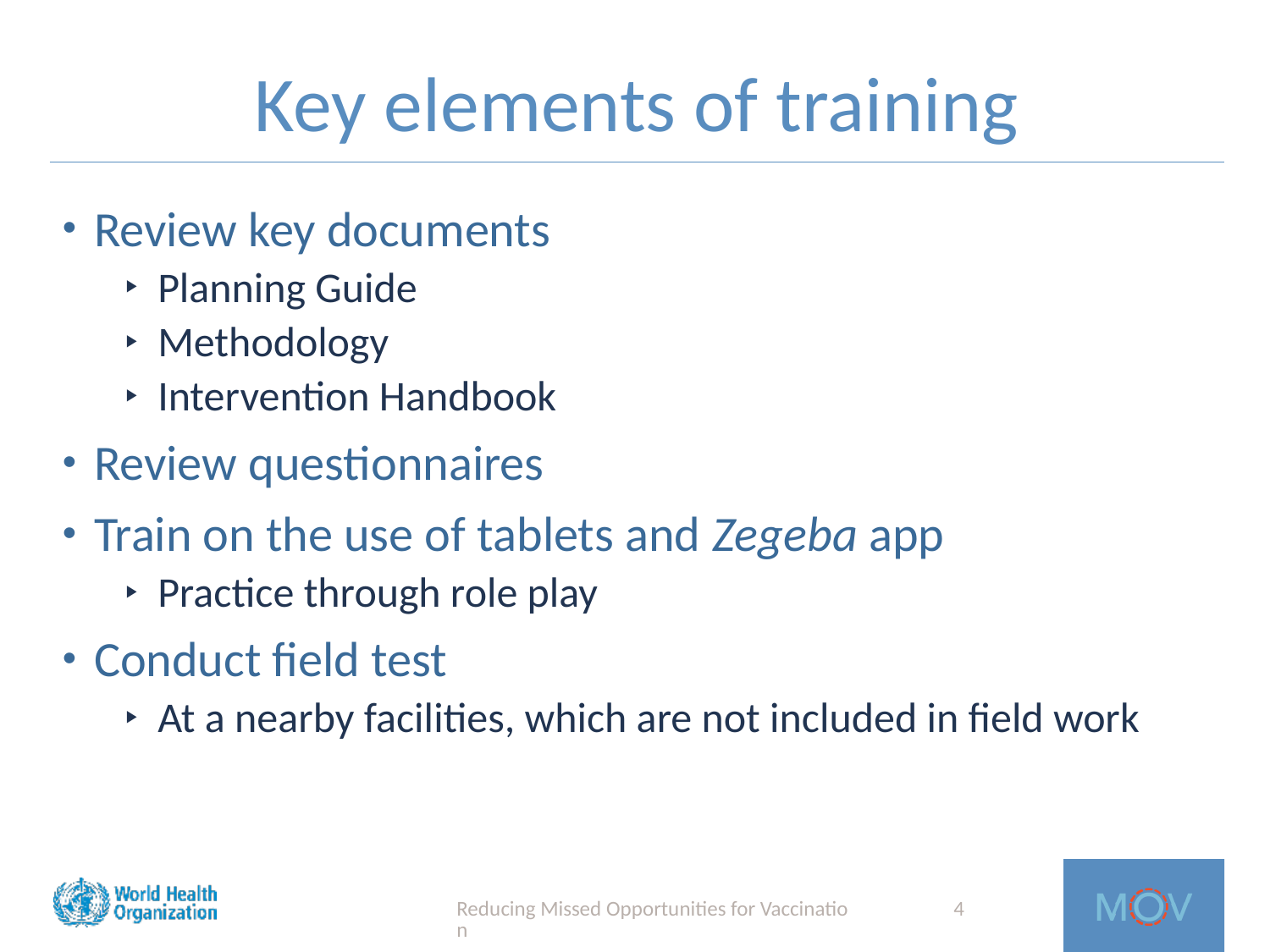

# Key elements of training
Review key documents
Planning Guide
Methodology
Intervention Handbook
Review questionnaires
Train on the use of tablets and Zegeba app
Practice through role play
Conduct field test
At a nearby facilities, which are not included in field work

Reducing Missed Opportunities for Vaccination
4